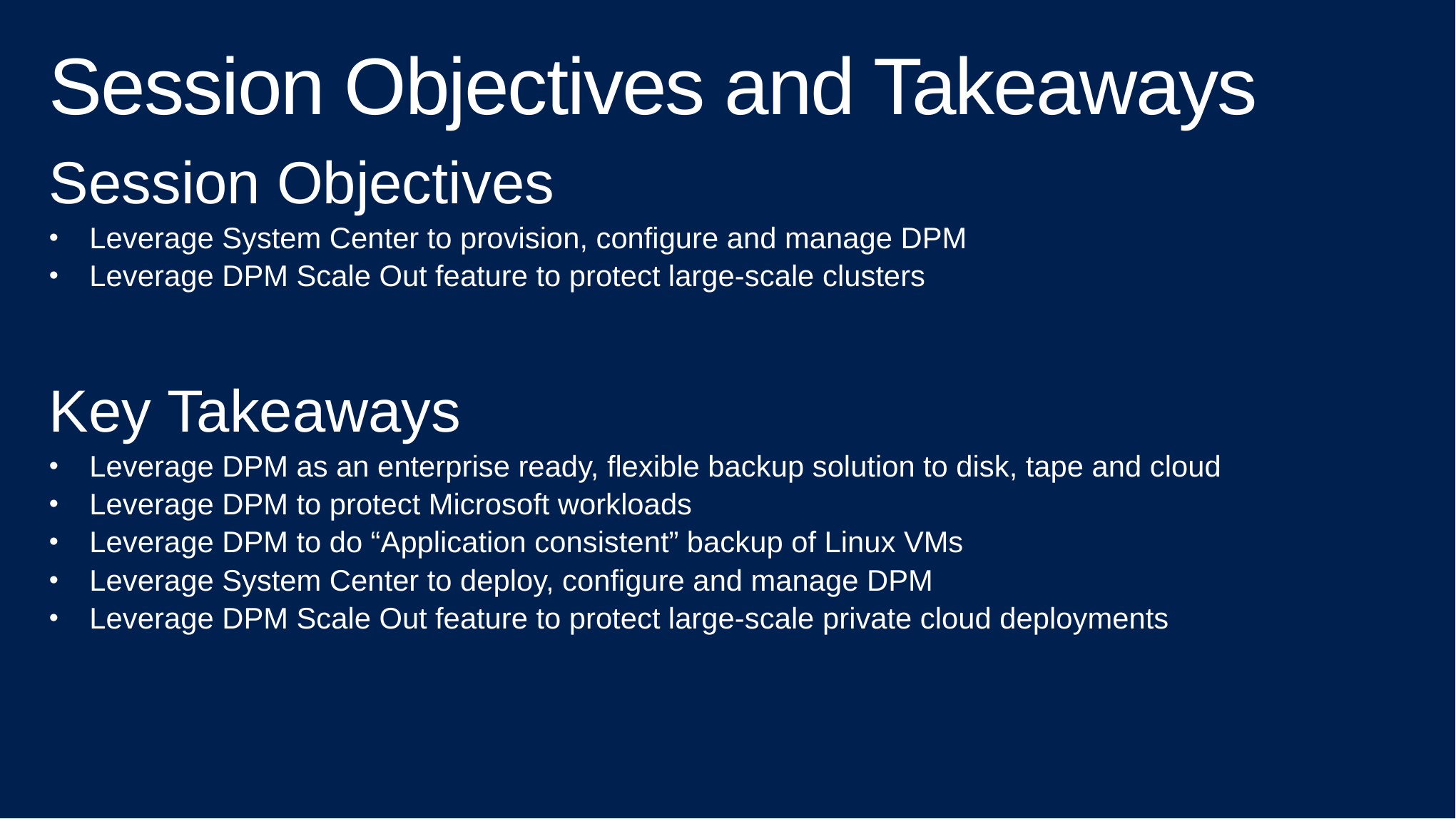

# Session Objectives and Takeaways
Session Objectives
Leverage System Center to provision, configure and manage DPM
Leverage DPM Scale Out feature to protect large-scale clusters

Key Takeaways
Leverage DPM as an enterprise ready, flexible backup solution to disk, tape and cloud
Leverage DPM to protect Microsoft workloads
Leverage DPM to do “Application consistent” backup of Linux VMs
Leverage System Center to deploy, configure and manage DPM
Leverage DPM Scale Out feature to protect large-scale private cloud deployments